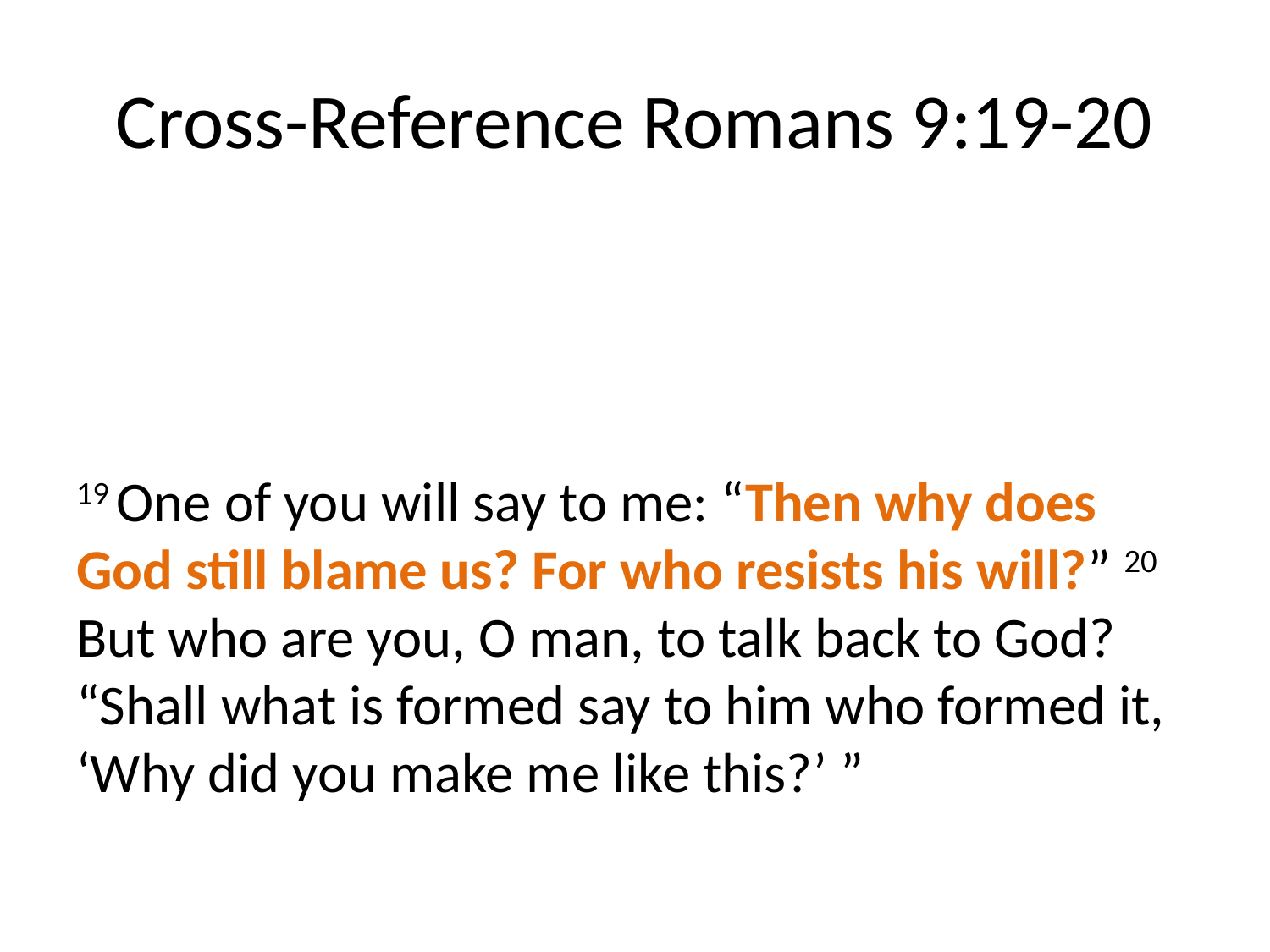

# Cross-Reference Romans 9:19-20

19 One of you will say to me: “Then why does God still blame us? For who resists his will?” 20 But who are you, O man, to talk back to God? “Shall what is formed say to him who formed it, ‘Why did you make me like this?’ ”